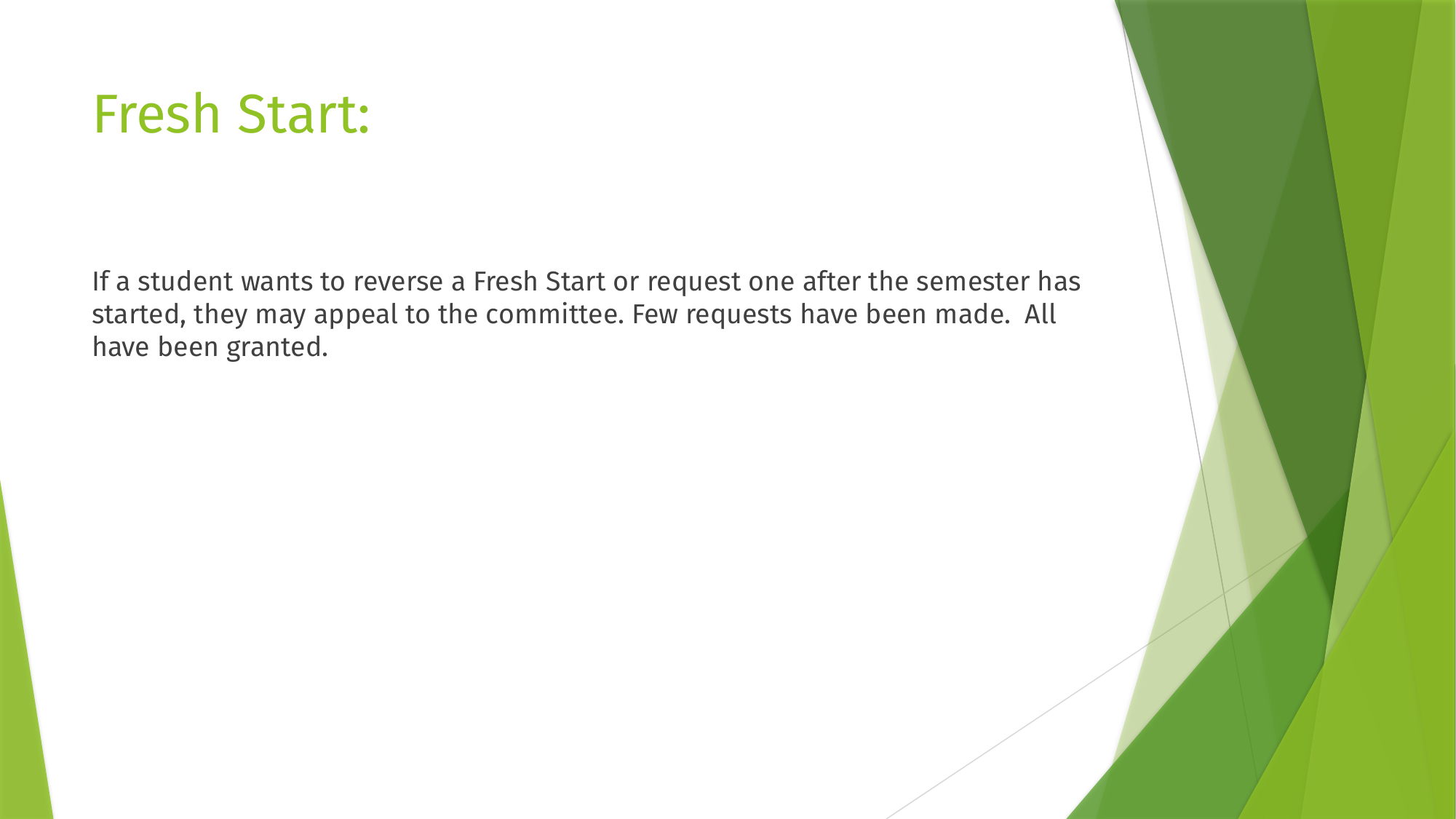

# Fresh Start:
If a student wants to reverse a Fresh Start or request one after the semester has started, they may appeal to the committee. Few requests have been made.  All have been granted.